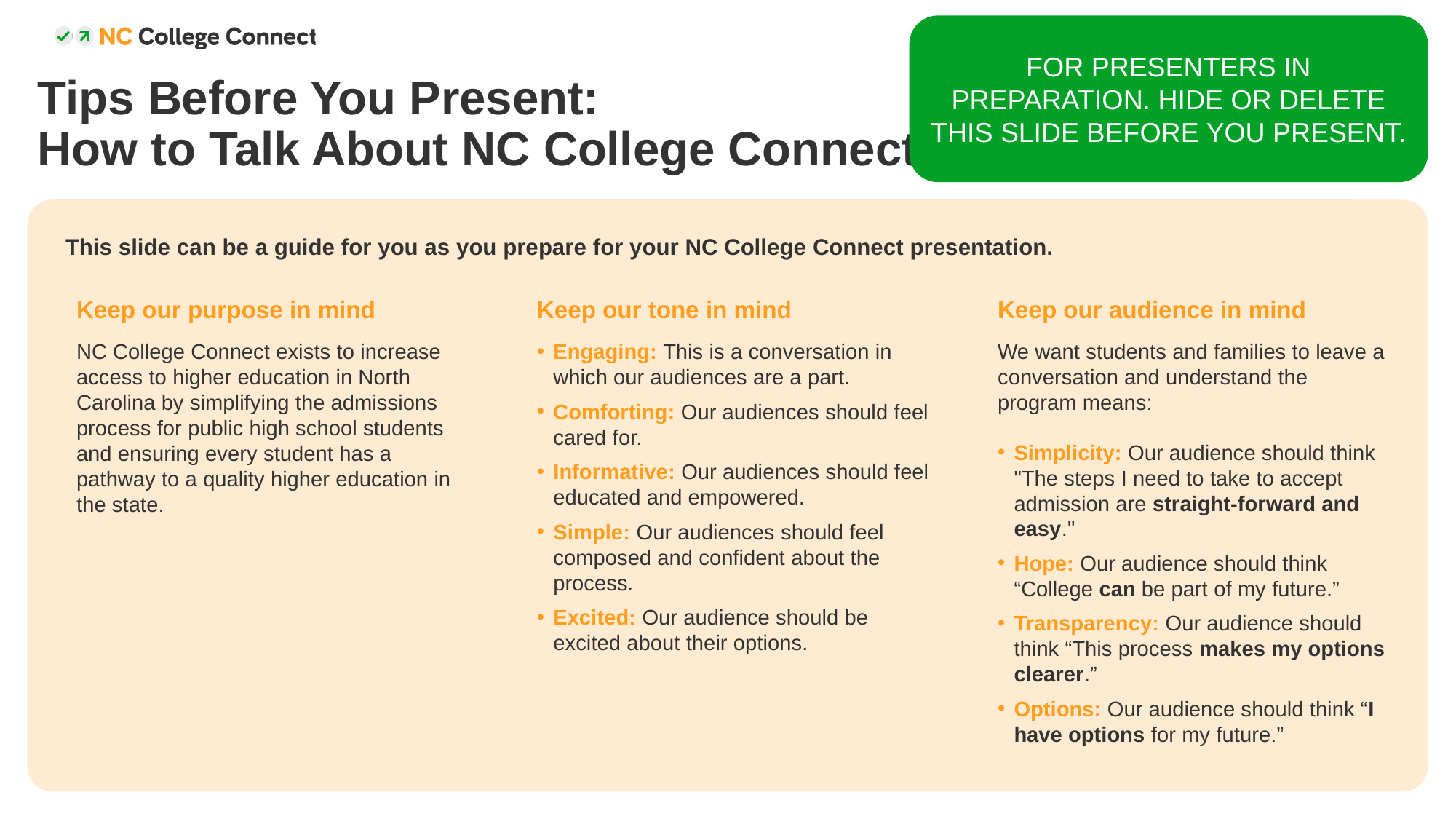

FOR PRESENTERS IN PREPARATION. HIDE OR DELETE THIS SLIDE BEFORE YOU PRESENT.
# Tips Before You Present: How to Talk About NC College Connect

This slide can be a guide for you as you prepare for your NC College Connect presentation.
Keep our purpose in mind
NC College Connect exists to increase access to higher education in North Carolina by simplifying the admissions process for public high school students and ensuring every student has a pathway to a quality higher education in the state.
Keep our tone in mind
Engaging​: This is a conversation in which our audiences are a part.​
Comforting: Our audiences should feel cared for.​
Informative​: Our audiences should feel educated and empowered.​
Simple​: Our audiences should feel composed and confident about the process.
Excited: Our audience should be excited about their options.
Keep our audience in mind
We want students and families to leave a conversation and understand the program means:
Simplicity​: Our audience should think "The steps I need to take to accept admission are straight-forward and easy."​
Hope: Our audience should think “College can be part of my future.”
Transparency: ​Our audience should think “This process makes my options clearer.”
Options:​ Our audience should think “I have options for my future.”